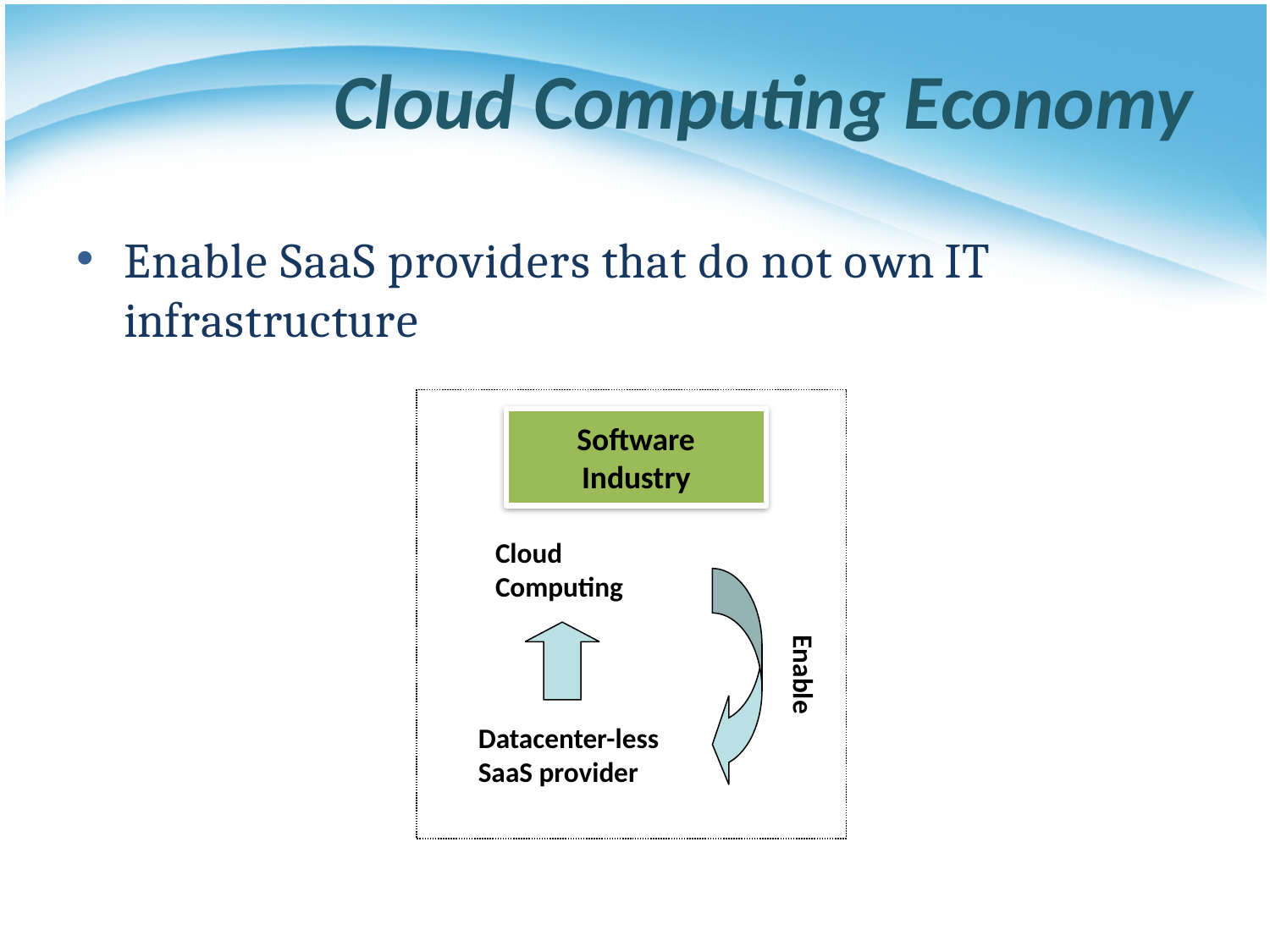

# Cloud Computing Economy
Enable SaaS providers that do not own IT infrastructure

Cloud
Computing

Enable
Datacenter-less
SaaS provider
Software
Industry